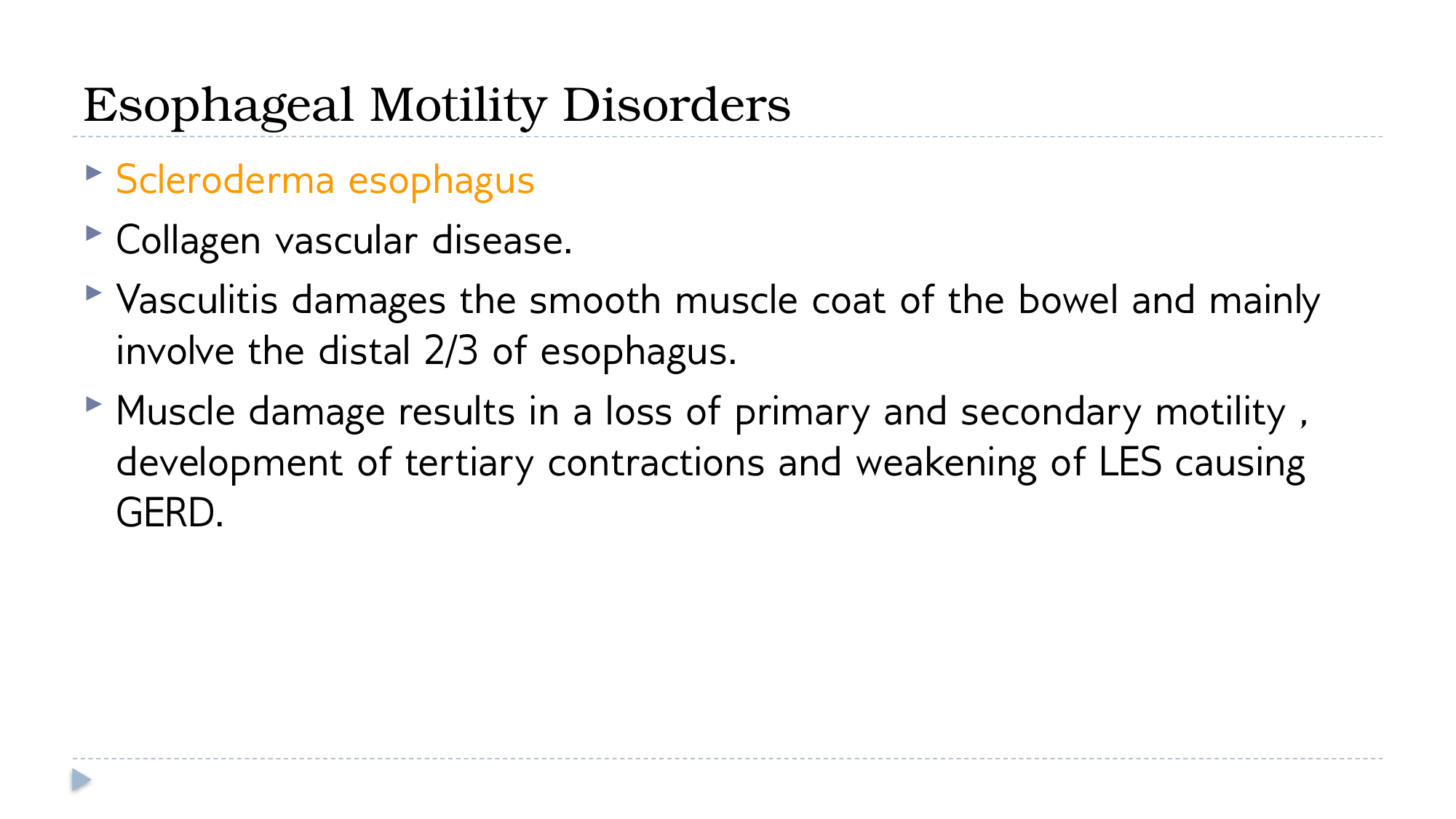

# Esophageal Motility Disorders
Scleroderma esophagus
Collagen vascular disease.
Vasculitis damages the smooth muscle coat of the bowel and mainly involve the distal 2/3 of esophagus.
Muscle damage results in a loss of primary and secondary motility , development of tertiary contractions and weakening of LES causing GERD.